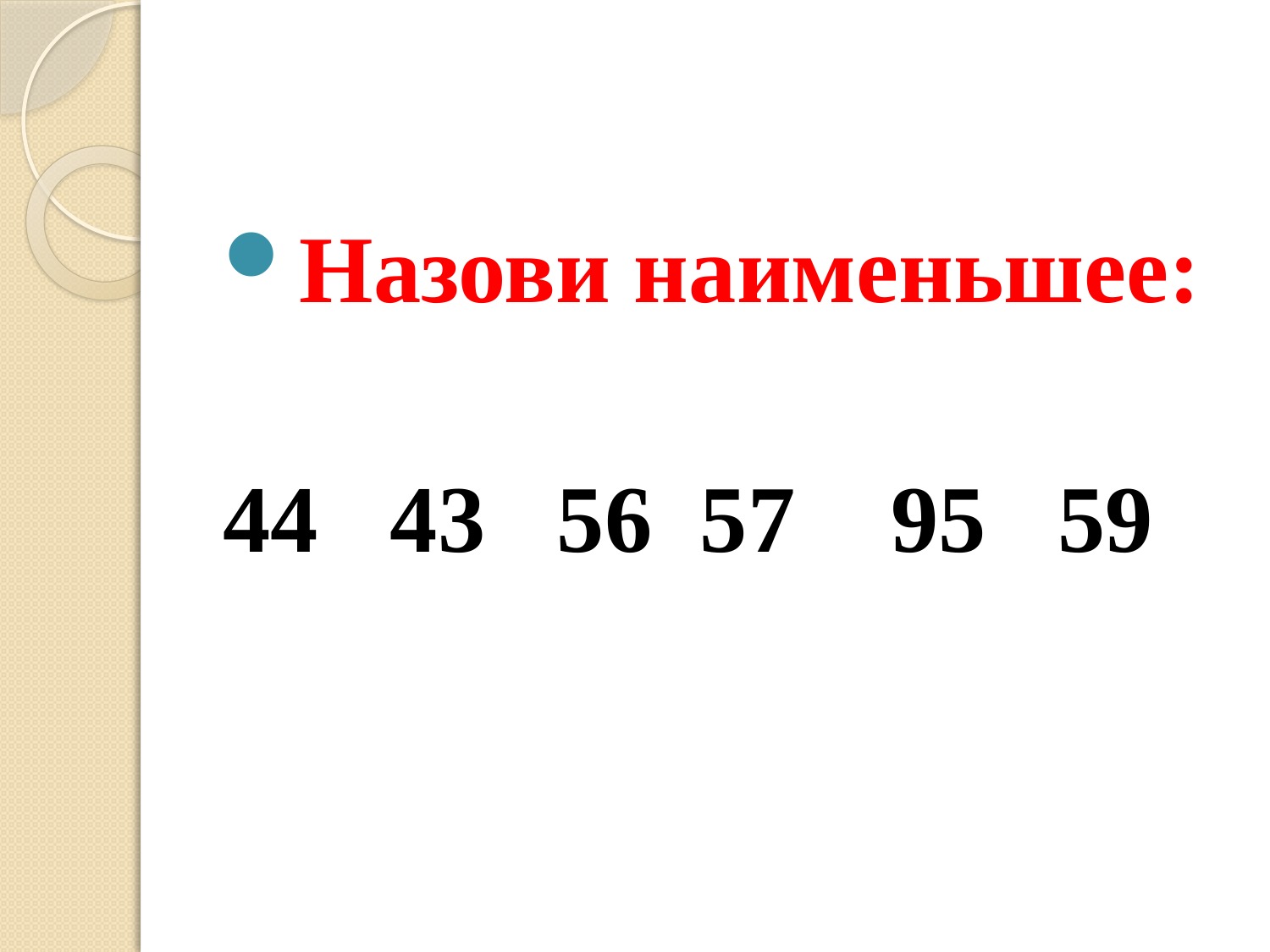

Назови наименьшее:

44   43   56  57    95   59